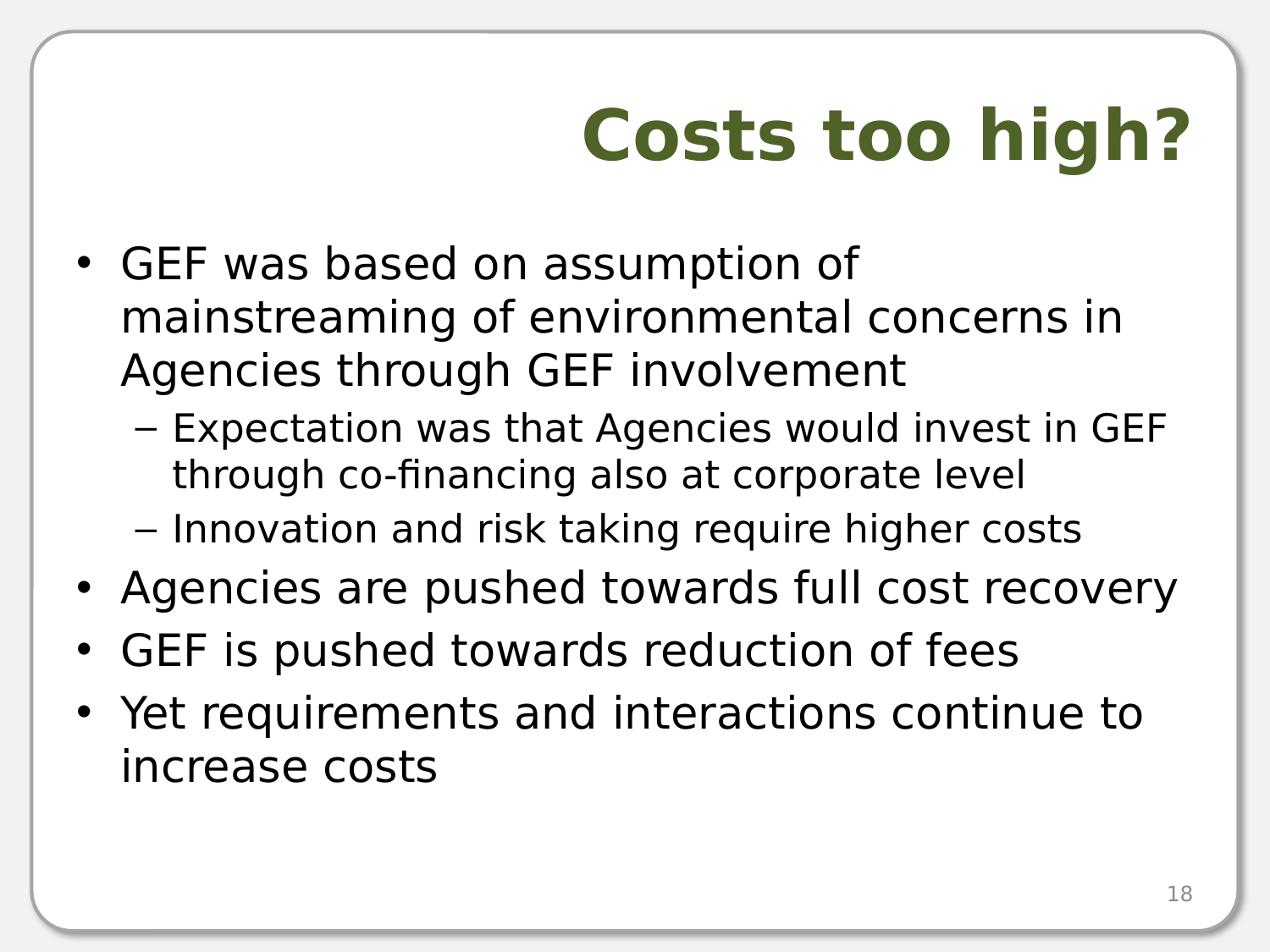

# Costs too high?
GEF was based on assumption of mainstreaming of environmental concerns in Agencies through GEF involvement
Expectation was that Agencies would invest in GEF through co-financing also at corporate level
Innovation and risk taking require higher costs
Agencies are pushed towards full cost recovery
GEF is pushed towards reduction of fees
Yet requirements and interactions continue to increase costs
18